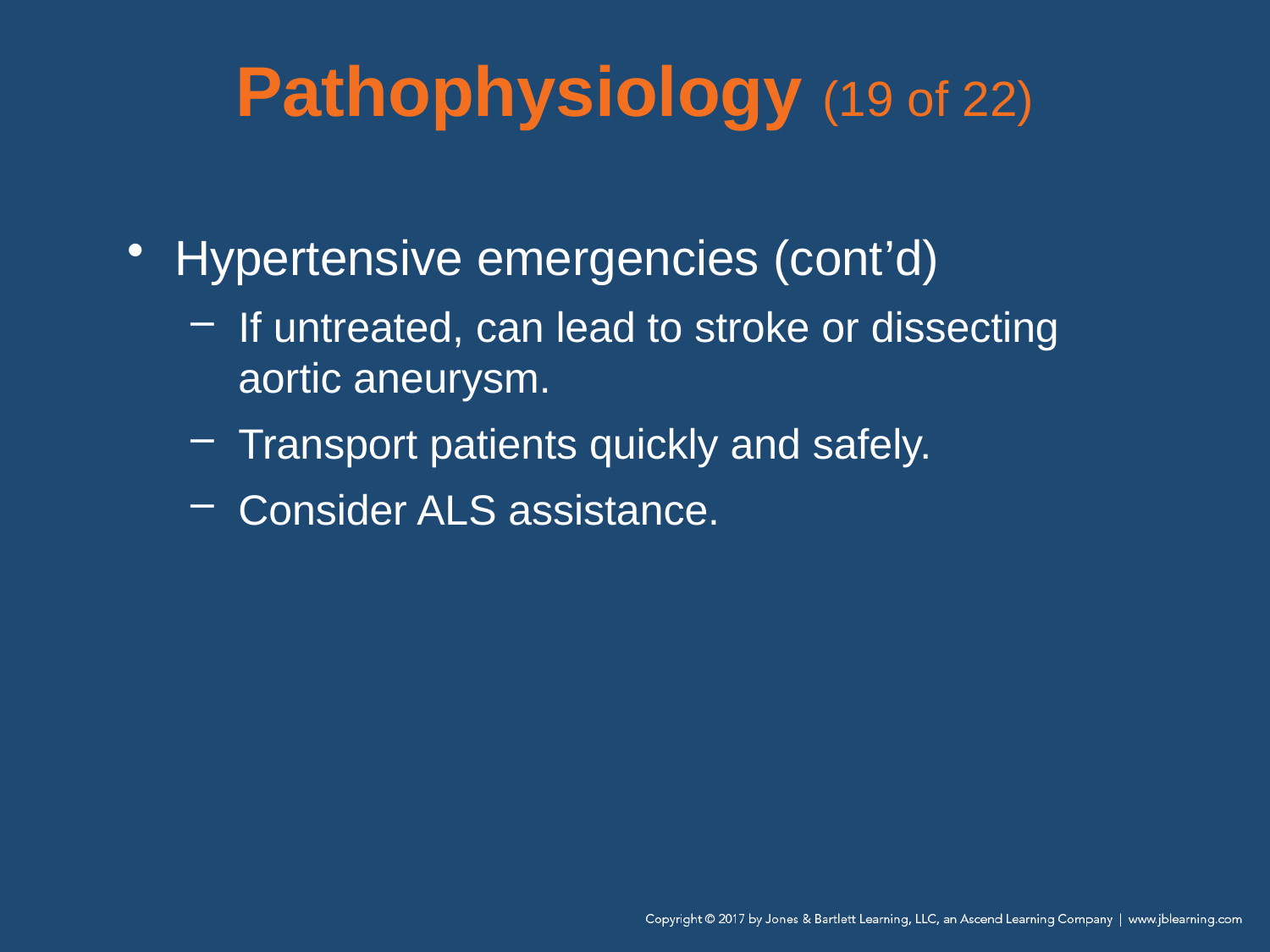

# Pathophysiology (19 of 22)
Hypertensive emergencies (cont’d)
If untreated, can lead to stroke or dissecting aortic aneurysm.
Transport patients quickly and safely.
Consider ALS assistance.